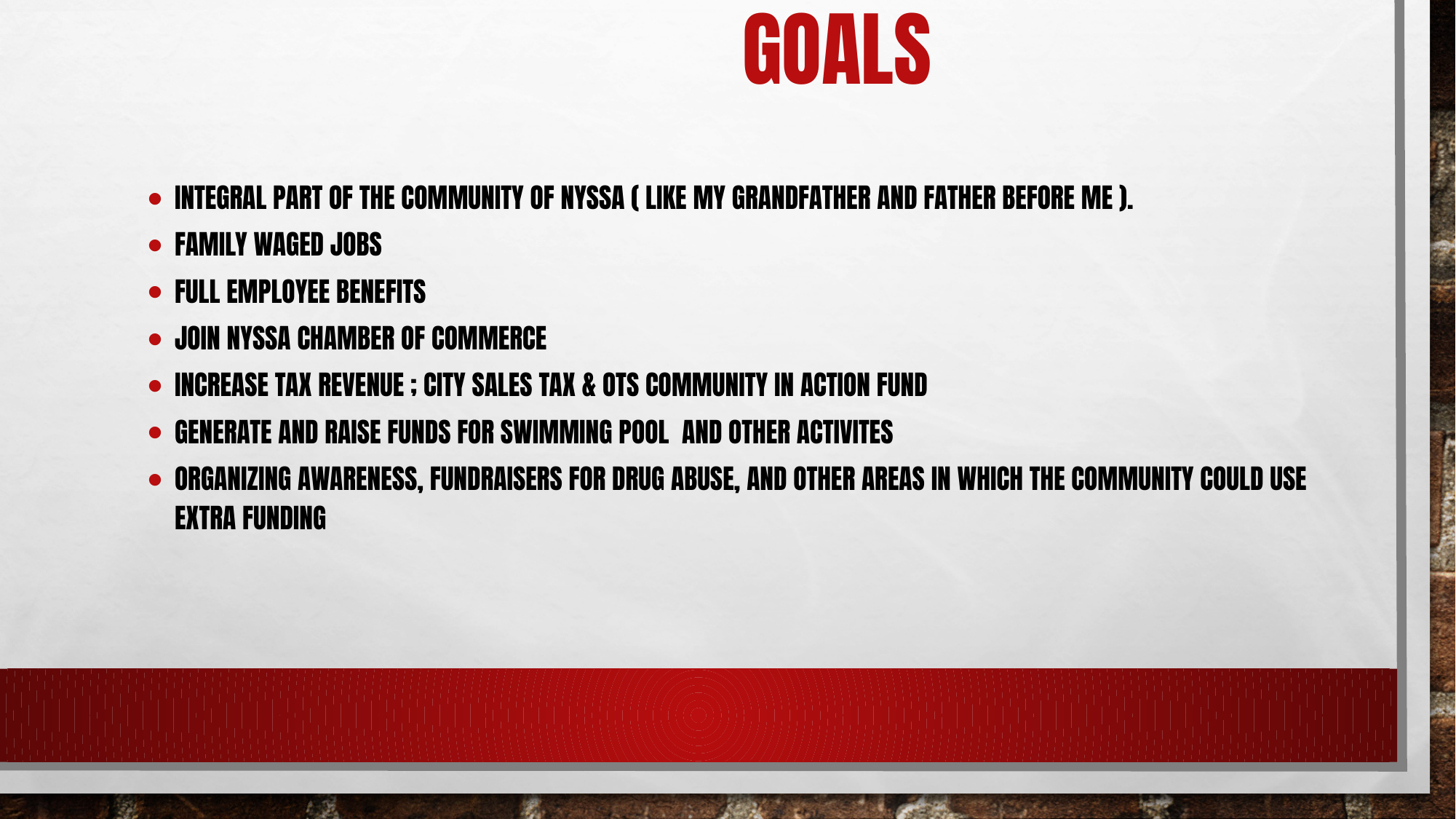

# GOALS
Integral part of the community of Nyssa ( Like my grandfather and father before me ).
Family waged jobs
Full employee benefits
Join Nyssa chamber of commerce
Increase tax revenue ; City Sales tax & ots Community in action fund
Generate and raise funds for swimming pool  and other activites
Organizing awareness, fundraisers for drug abuse, and other areas in which the community could use extra funding